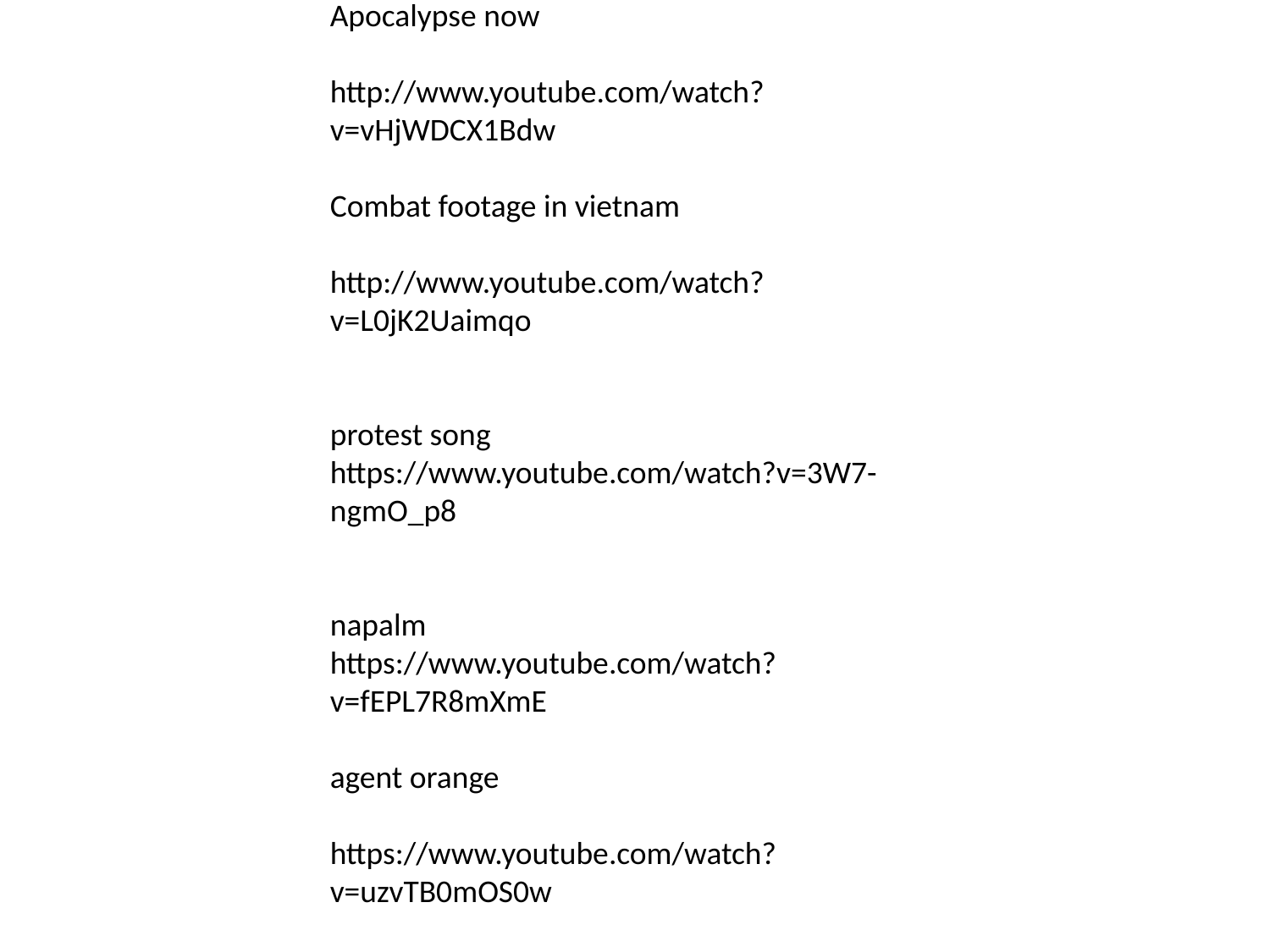

Apocalypse now

http://www.youtube.com/watch?v=vHjWDCX1Bdw

Combat footage in vietnam

http://www.youtube.com/watch?v=L0jK2Uaimqo

protest song
https://www.youtube.com/watch?v=3W7-ngmO_p8

napalm
https://www.youtube.com/watch?v=fEPL7R8mXmE

agent orange

https://www.youtube.com/watch?v=uzvTB0mOS0w